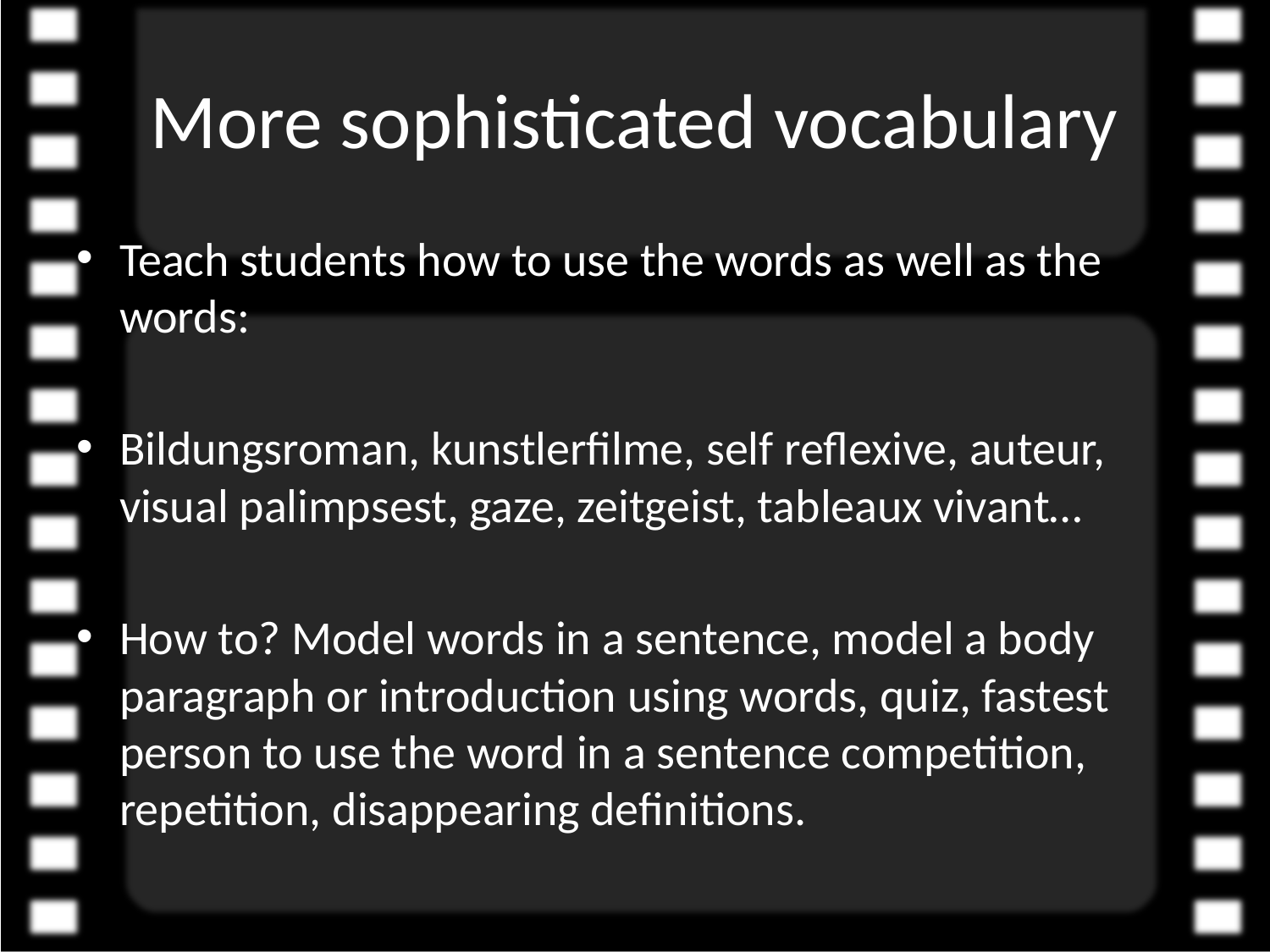

# More sophisticated vocabulary
Teach students how to use the words as well as the words:

Bildungsroman, kunstlerfilme, self reflexive, auteur, visual palimpsest, gaze, zeitgeist, tableaux vivant…

How to? Model words in a sentence, model a body paragraph or introduction using words, quiz, fastest person to use the word in a sentence competition, repetition, disappearing definitions.